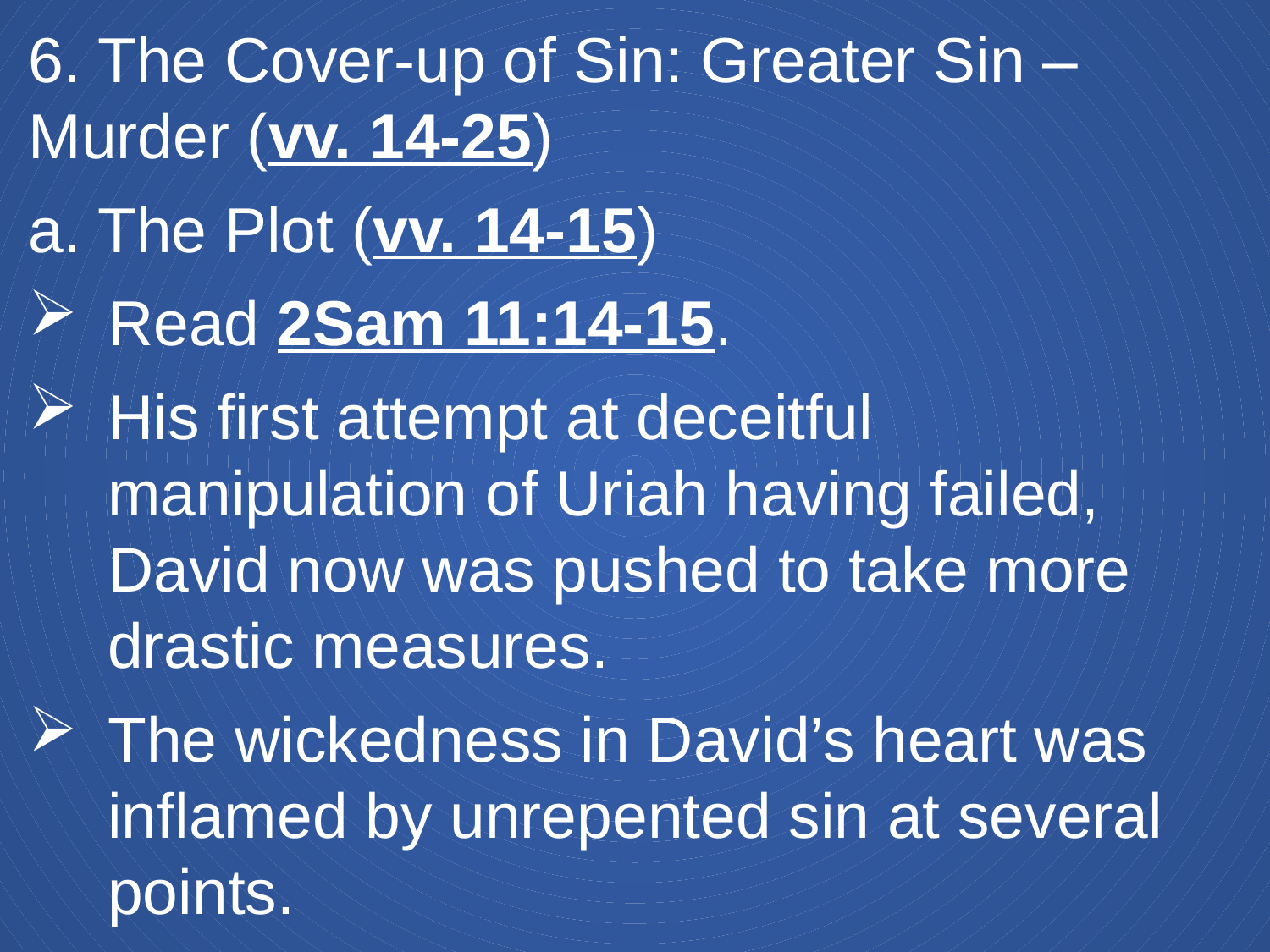

6. The Cover-up of Sin: Greater Sin – 	Murder (vv. 14-25)
a. The Plot (vv. 14-15)
Read 2Sam 11:14-15.
His first attempt at deceitful manipulation of Uriah having failed, David now was pushed to take more drastic measures.
The wickedness in David’s heart was inflamed by unrepented sin at several points.